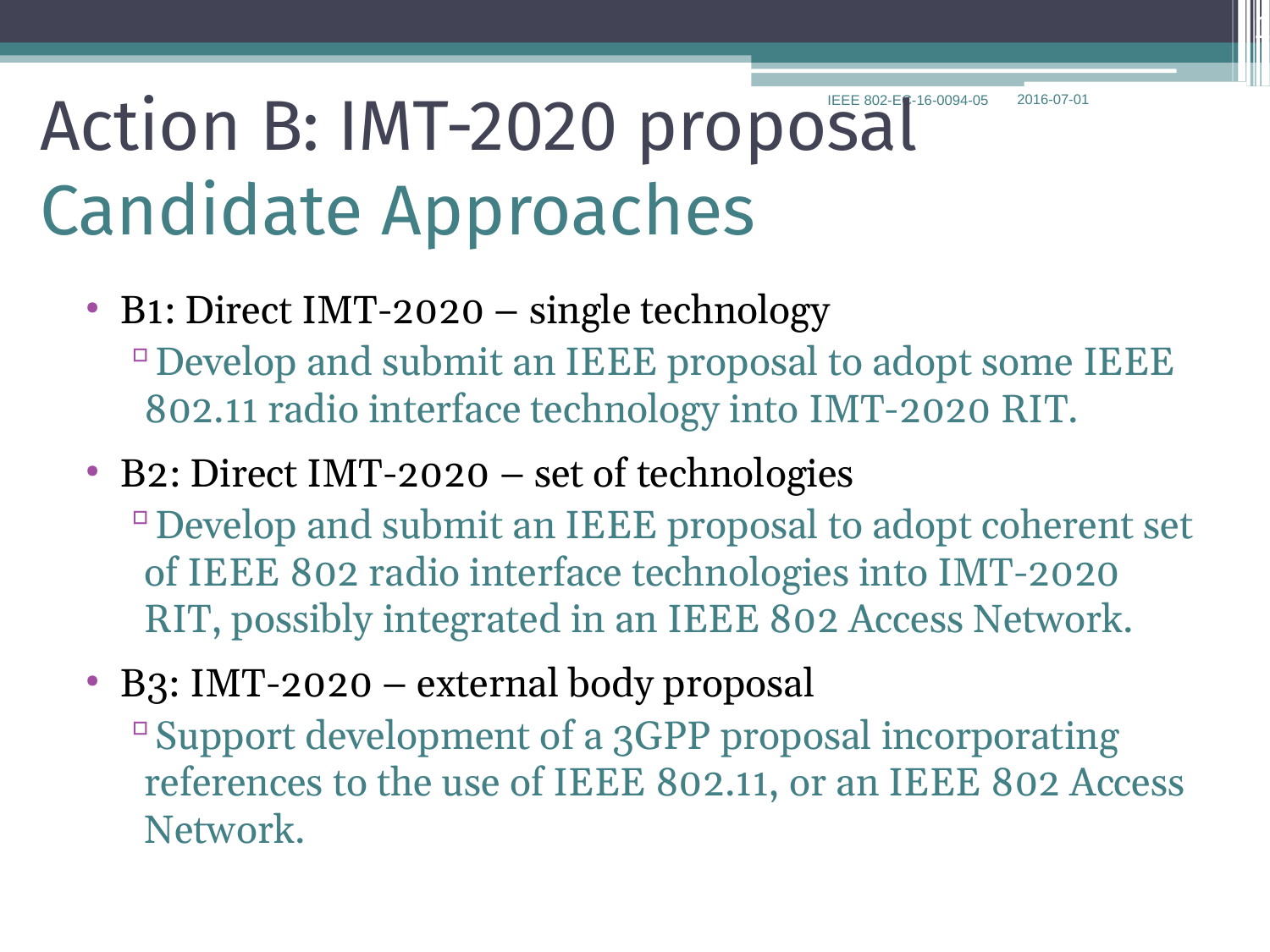

15
# Action B: IMT-2020 proposal Candidate Approaches

B1: Direct IMT-2020 – single technology
Develop and submit an IEEE proposal to adopt some IEEE 802.11 radio interface technology into IMT-2020 RIT.
B2: Direct IMT-2020 – set of technologies
Develop and submit an IEEE proposal to adopt coherent set of IEEE 802 radio interface technologies into IMT-2020 RIT, possibly integrated in an IEEE 802 Access Network.
B3: IMT-2020 – external body proposal
Support development of a 3GPP proposal incorporating references to the use of IEEE 802.11, or an IEEE 802 Access Network.